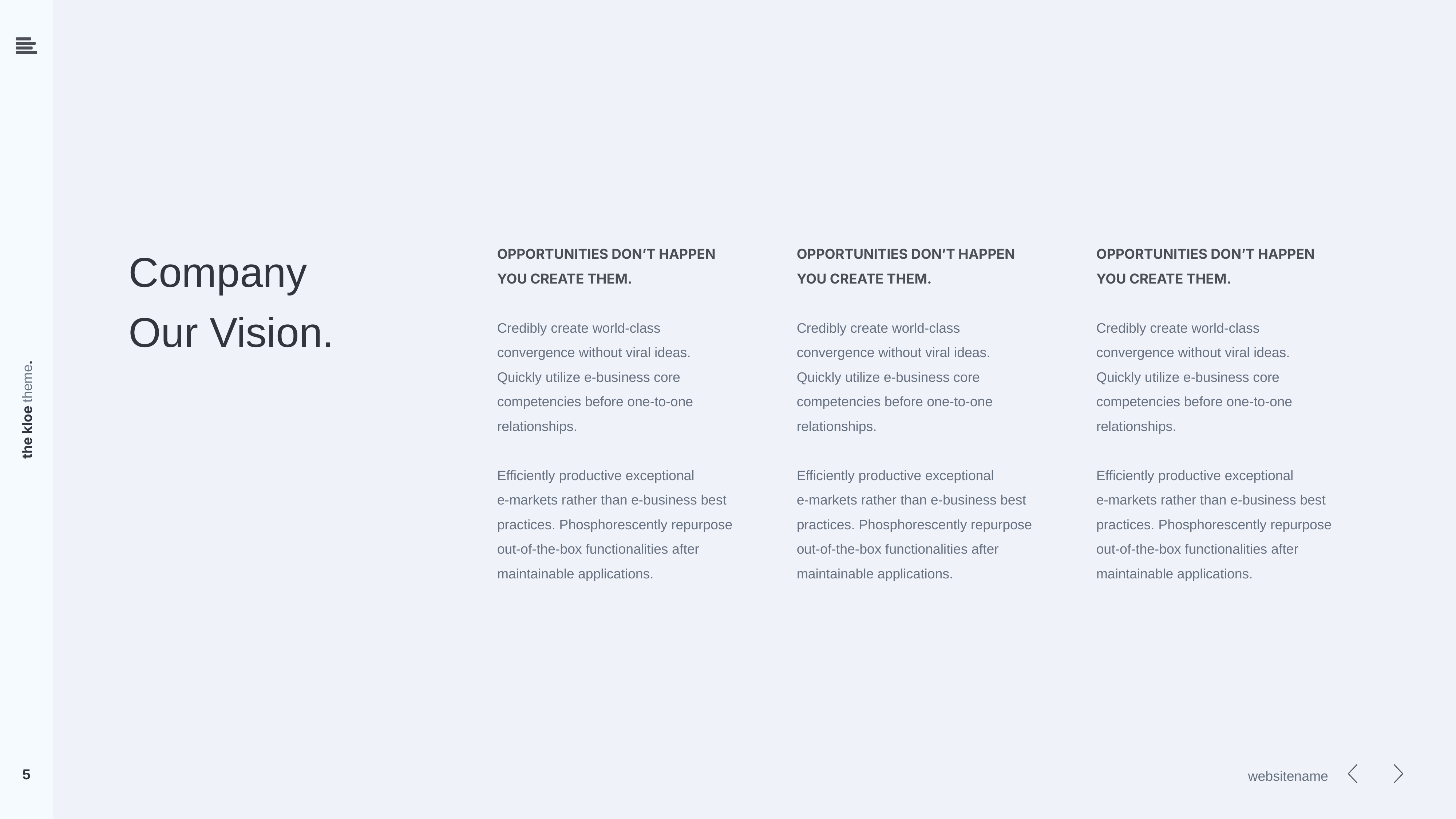

Company
Our Vision.
OPPORTUNITIES DON’T HAPPEN
YOU CREATE THEM.

Credibly create world-class
convergence without viral ideas.
Quickly utilize e-business core
competencies before one-to-one
relationships.

Efficiently productive exceptional
e-markets rather than e-business best
practices. Phosphorescently repurpose
out-of-the-box functionalities after
maintainable applications.
OPPORTUNITIES DON’T HAPPEN
YOU CREATE THEM.

Credibly create world-class
convergence without viral ideas.
Quickly utilize e-business core
competencies before one-to-one
relationships.

Efficiently productive exceptional
e-markets rather than e-business best
practices. Phosphorescently repurpose
out-of-the-box functionalities after
maintainable applications.
OPPORTUNITIES DON’T HAPPEN
YOU CREATE THEM.

Credibly create world-class
convergence without viral ideas.
Quickly utilize e-business core
competencies before one-to-one
relationships.

Efficiently productive exceptional
e-markets rather than e-business best
practices. Phosphorescently repurpose
out-of-the-box functionalities after
maintainable applications.
5